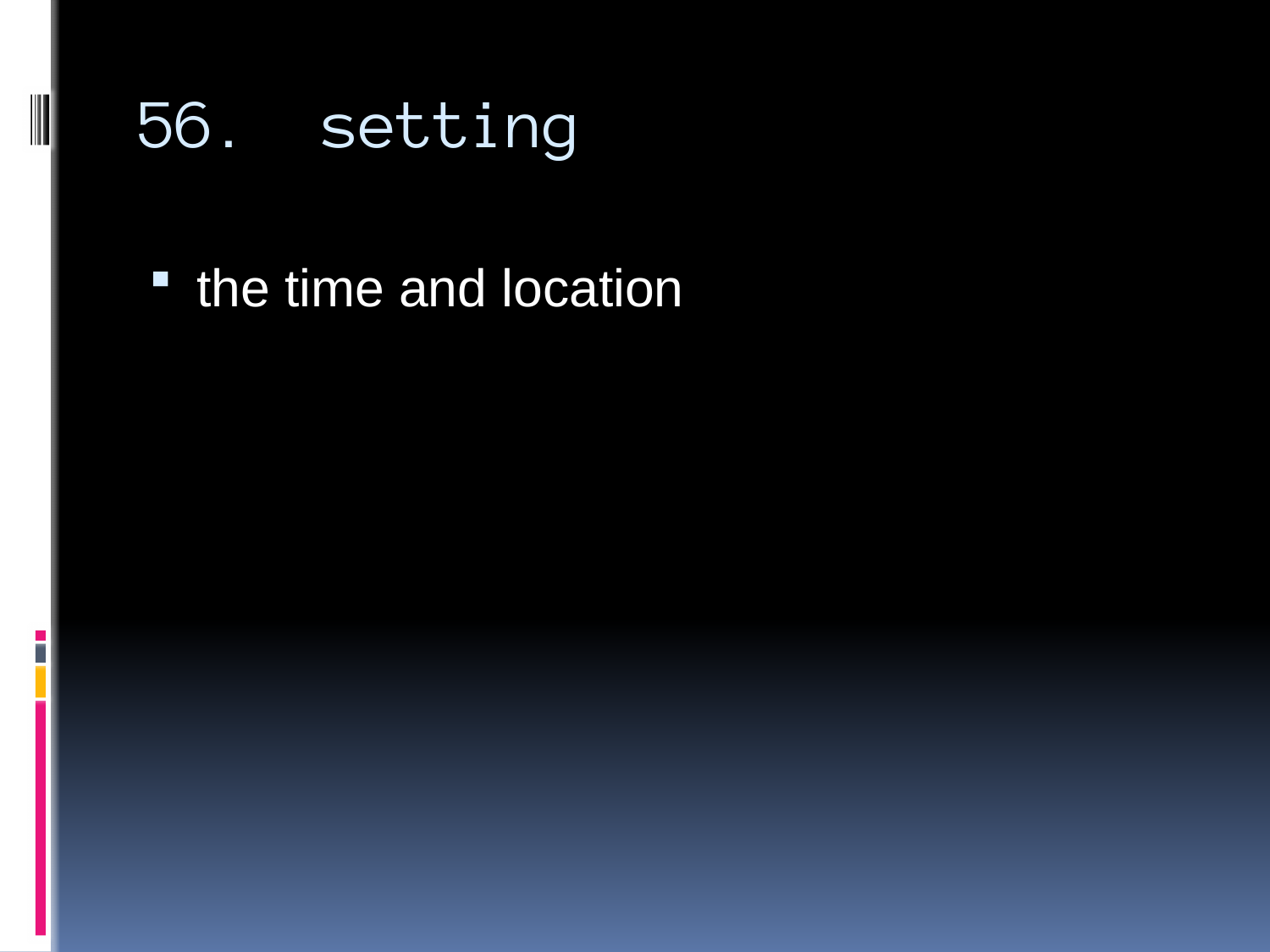

# 56.  setting
the time and location